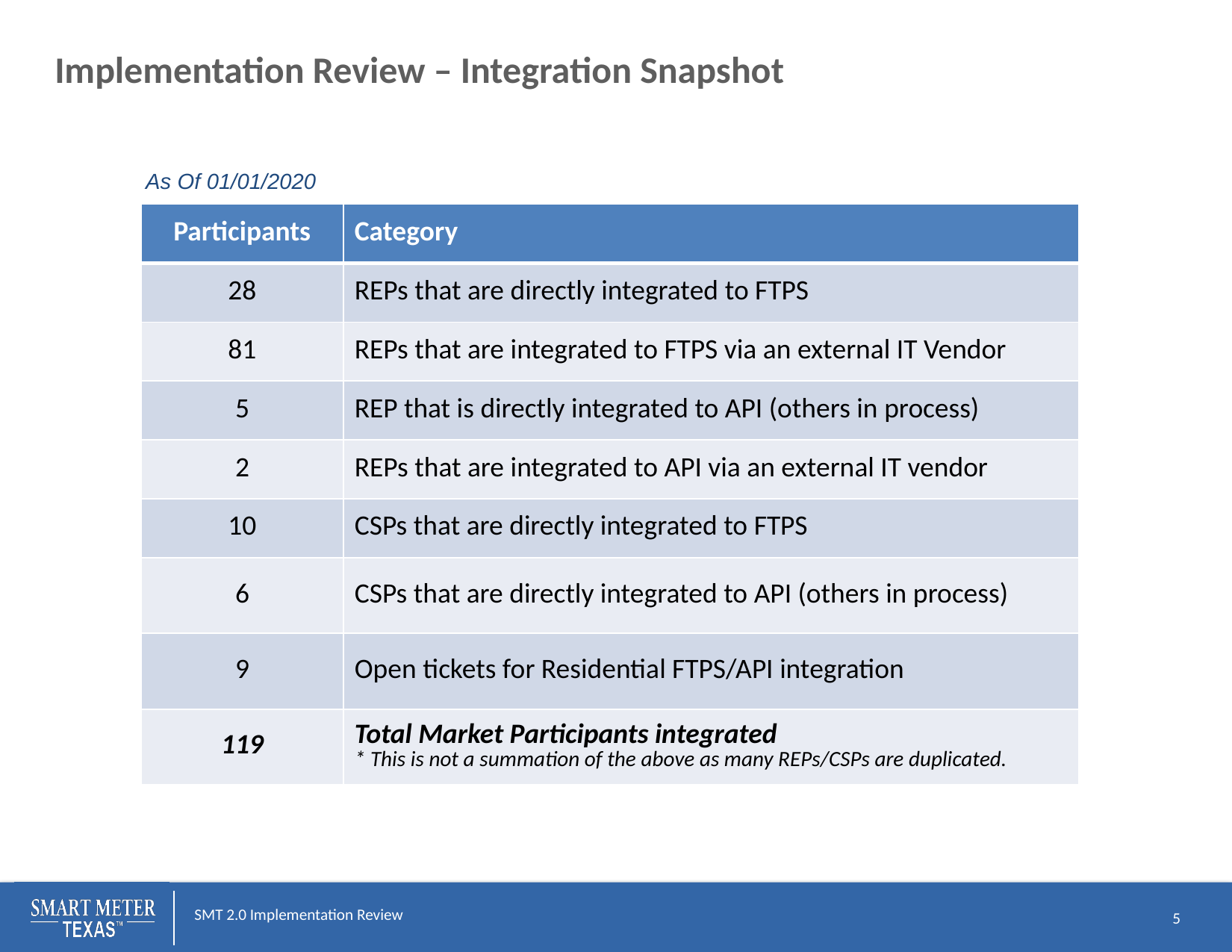

# Implementation Review – Integration Snapshot
As Of 01/01/2020
| Participants | Category |
| --- | --- |
| 28 | REPs that are directly integrated to FTPS |
| 81 | REPs that are integrated to FTPS via an external IT Vendor |
| 5 | REP that is directly integrated to API (others in process) |
| 2 | REPs that are integrated to API via an external IT vendor |
| 10 | CSPs that are directly integrated to FTPS |
| 6 | CSPs that are directly integrated to API (others in process) |
| 9 | Open tickets for Residential FTPS/API integration |
| 119 | Total Market Participants integrated \* This is not a summation of the above as many REPs/CSPs are duplicated. |
5